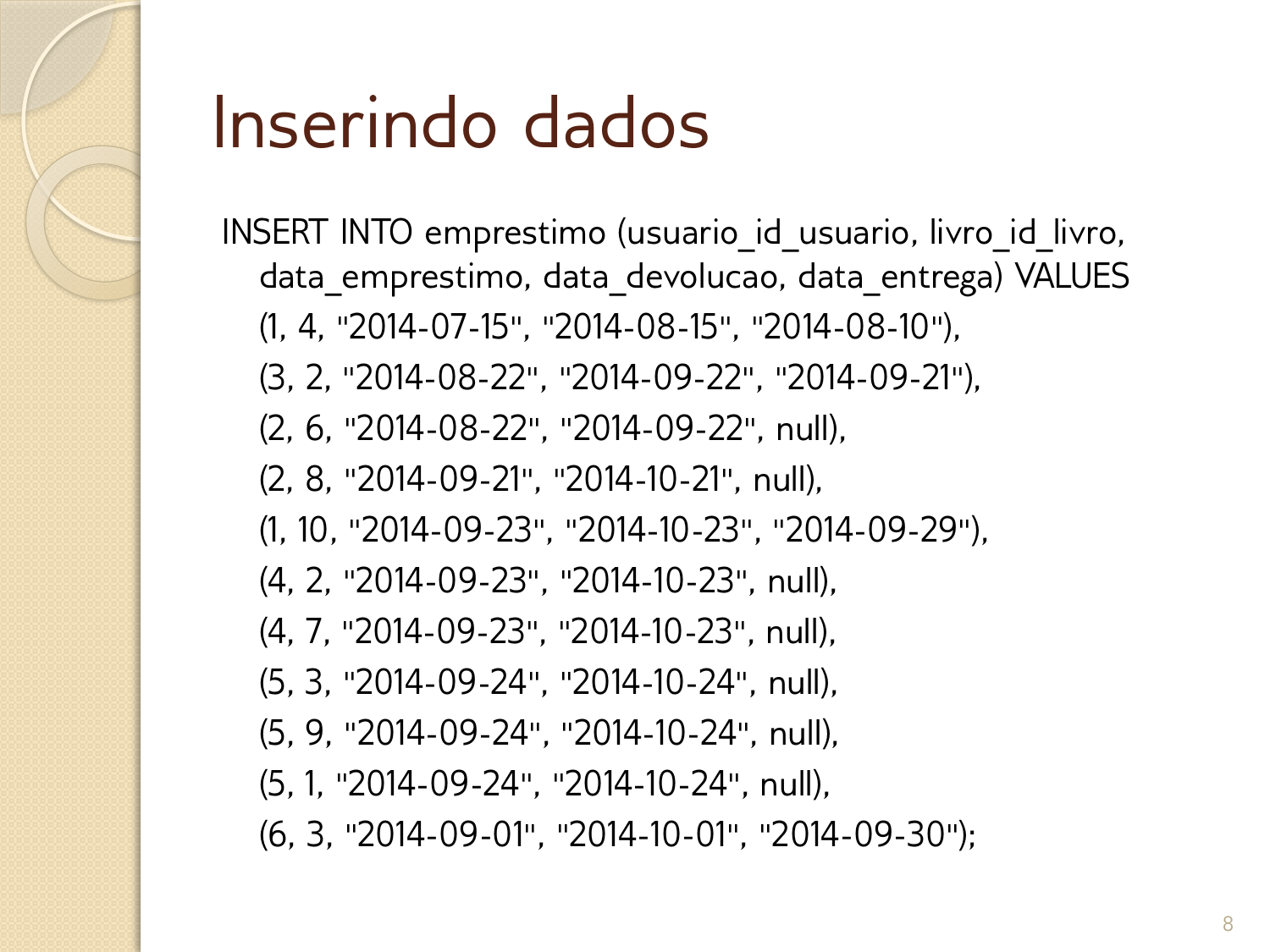

# Inserindo dados
INSERT INTO emprestimo (usuario_id_usuario, livro_id_livro, data_emprestimo, data_devolucao, data_entrega) VALUES
	(1, 4, "2014-07-15", "2014-08-15", "2014-08-10"),
	(3, 2, "2014-08-22", "2014-09-22", "2014-09-21"),
	(2, 6, "2014-08-22", "2014-09-22", null),
	(2, 8, "2014-09-21", "2014-10-21", null),
	(1, 10, "2014-09-23", "2014-10-23", "2014-09-29"),
	(4, 2, "2014-09-23", "2014-10-23", null),
	(4, 7, "2014-09-23", "2014-10-23", null),
	(5, 3, "2014-09-24", "2014-10-24", null),
	(5, 9, "2014-09-24", "2014-10-24", null),
	(5, 1, "2014-09-24", "2014-10-24", null),
	(6, 3, "2014-09-01", "2014-10-01", "2014-09-30");
8